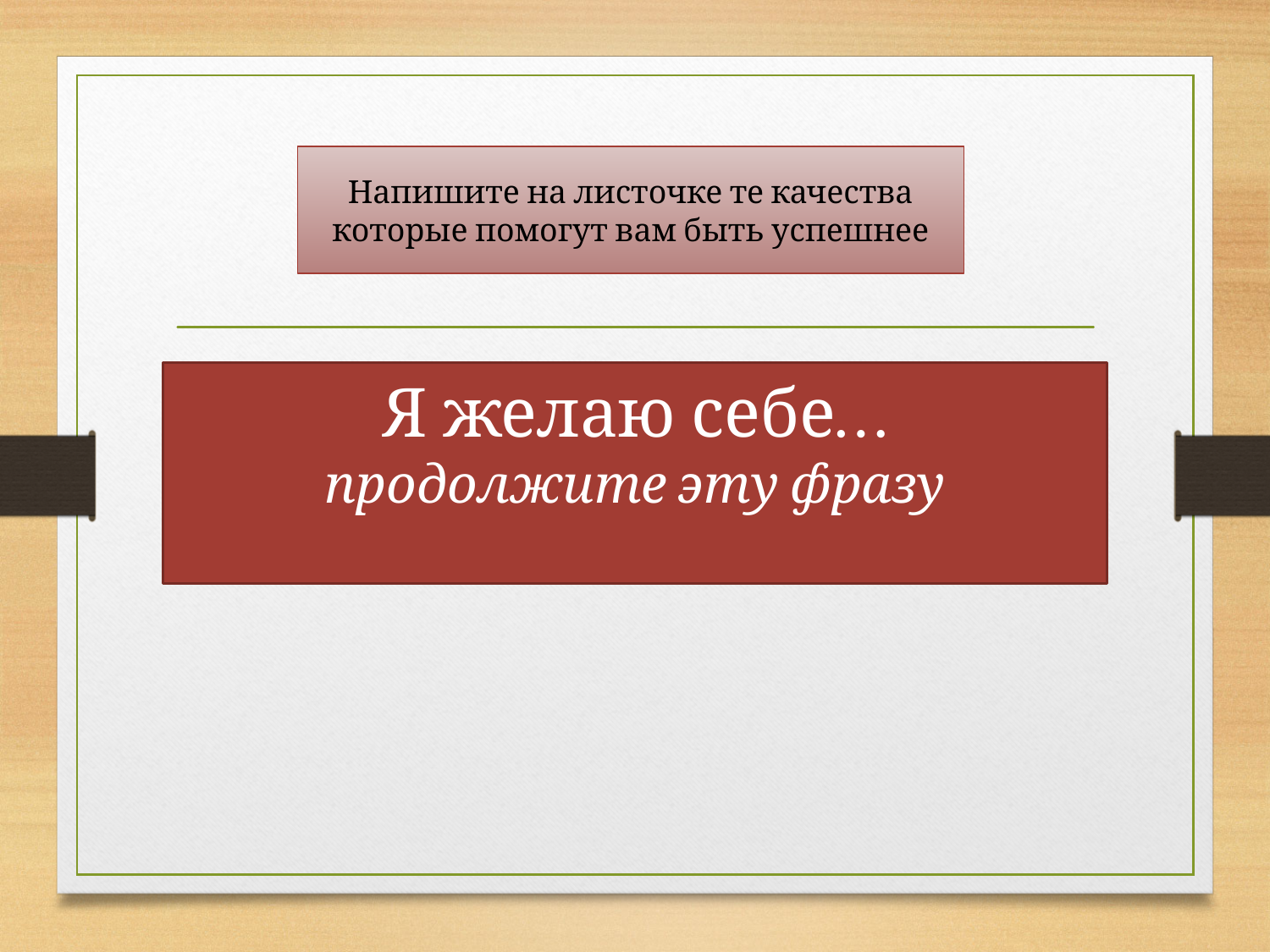

Напишите на листочке те качества которые помогут вам быть успешнее
# Я желаю себе… продолжите эту фразу